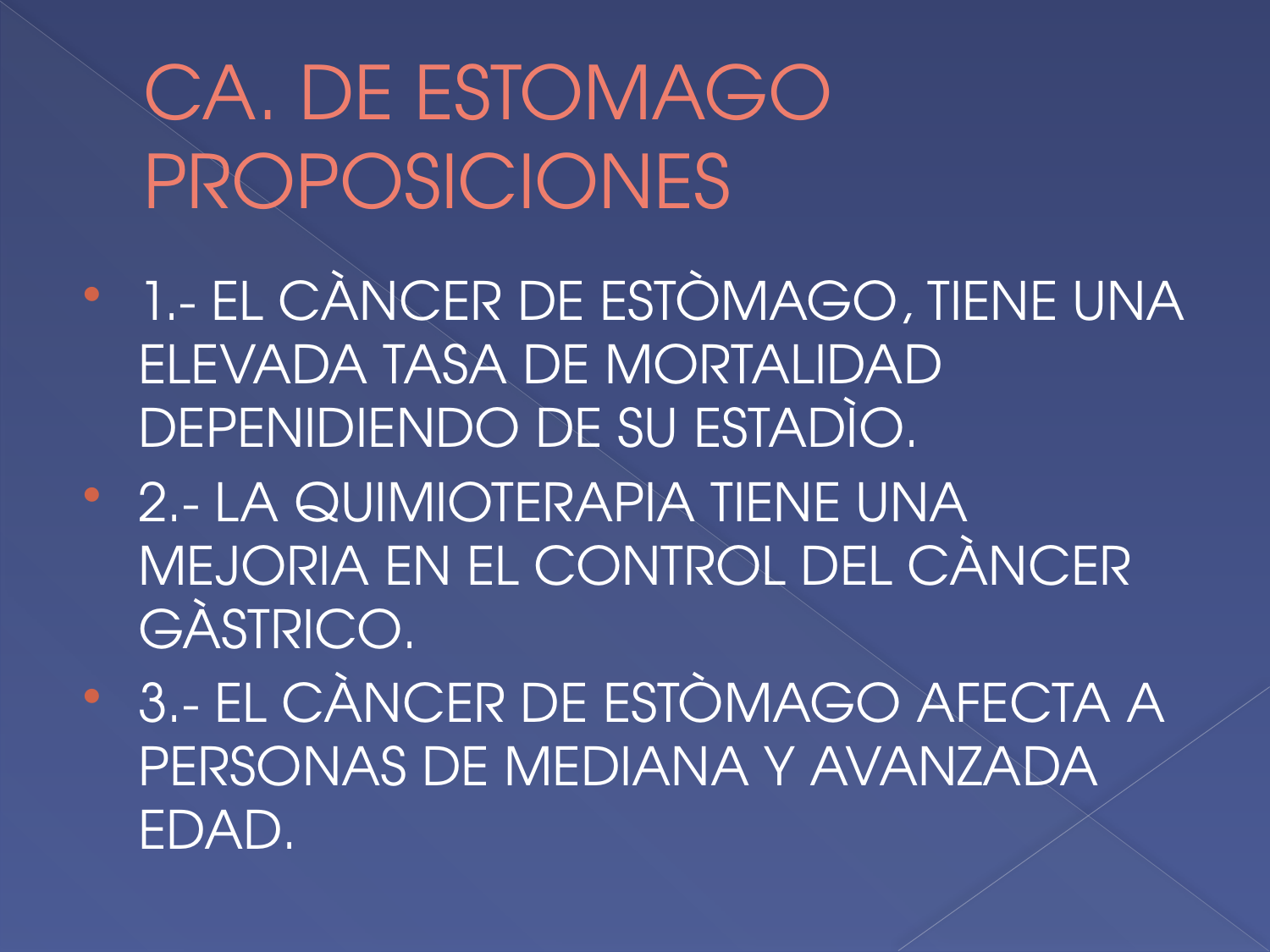

# CA. DE ESTOMAGO PROPOSICIONES
1.- EL CÀNCER DE ESTÒMAGO, TIENE UNA ELEVADA TASA DE MORTALIDAD DEPENIDIENDO DE SU ESTADÌO.
2.- LA QUIMIOTERAPIA TIENE UNA MEJORIA EN EL CONTROL DEL CÀNCER GÀSTRICO.
3.- EL CÀNCER DE ESTÒMAGO AFECTA A PERSONAS DE MEDIANA Y AVANZADA EDAD.